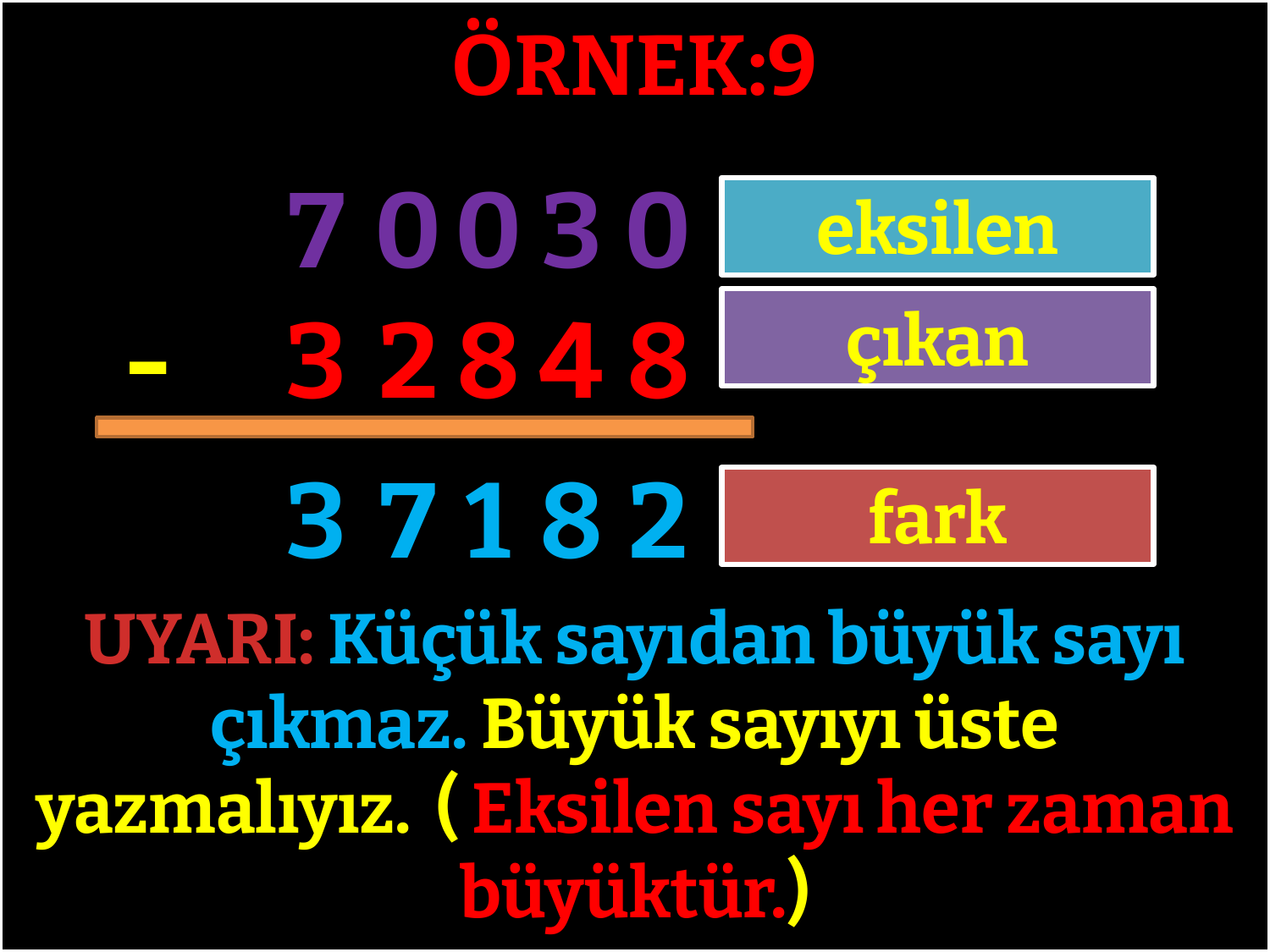

ÖRNEK:9
0
3
0
0
7
eksilen
-
8
4
8
2
3
çıkan
#

3
7
1
8
2
fark
UYARI: Küçük sayıdan büyük sayı çıkmaz. Büyük sayıyı üste yazmalıyız.  ( Eksilen sayı her zaman büyüktür.)